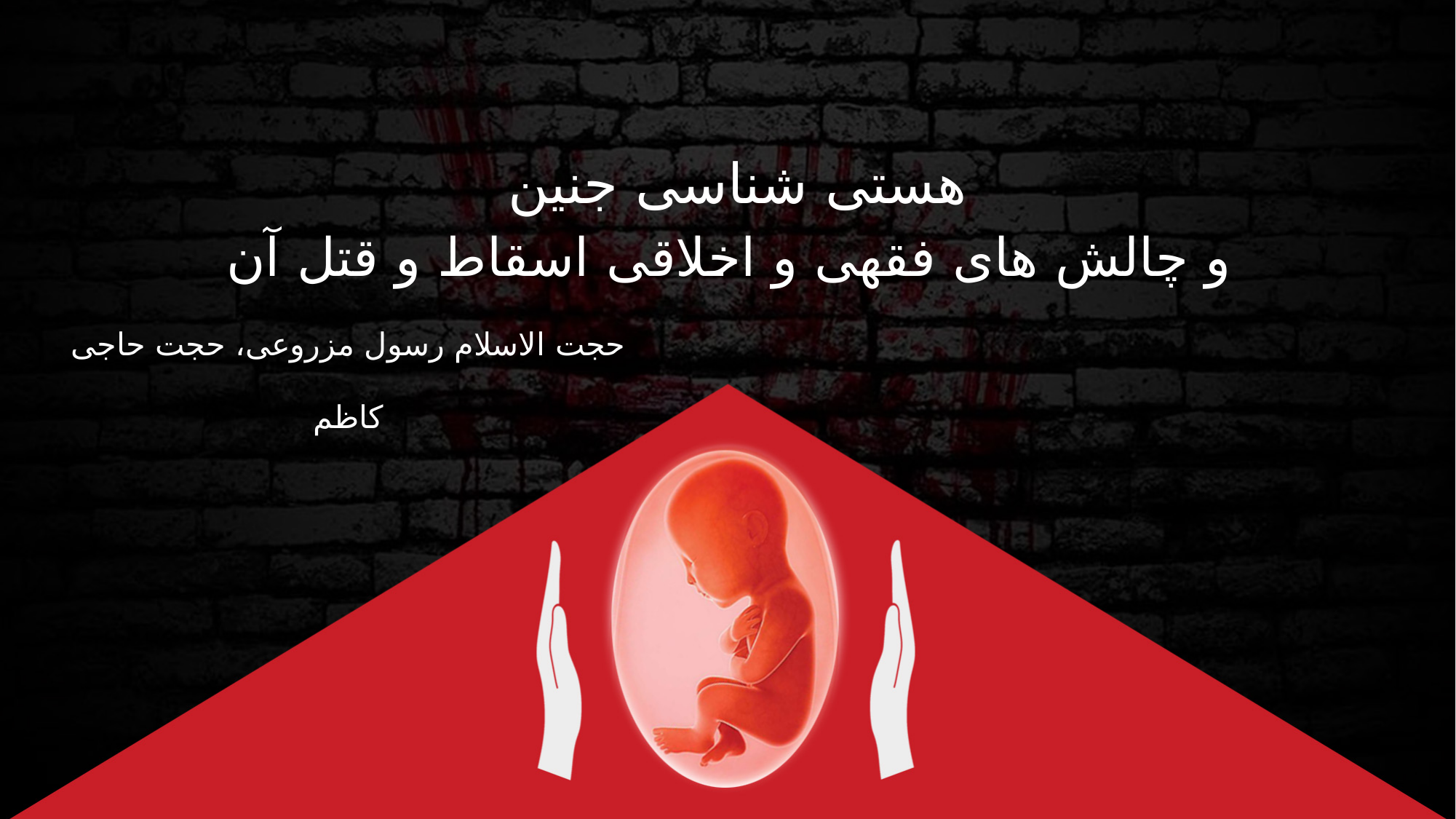

# هستی شناسی جنین و چالش های فقهی و اخلاقی اسقاط و قتل آن
حجت الاسلام رسول مزروعی، حجت حاجی کاظم